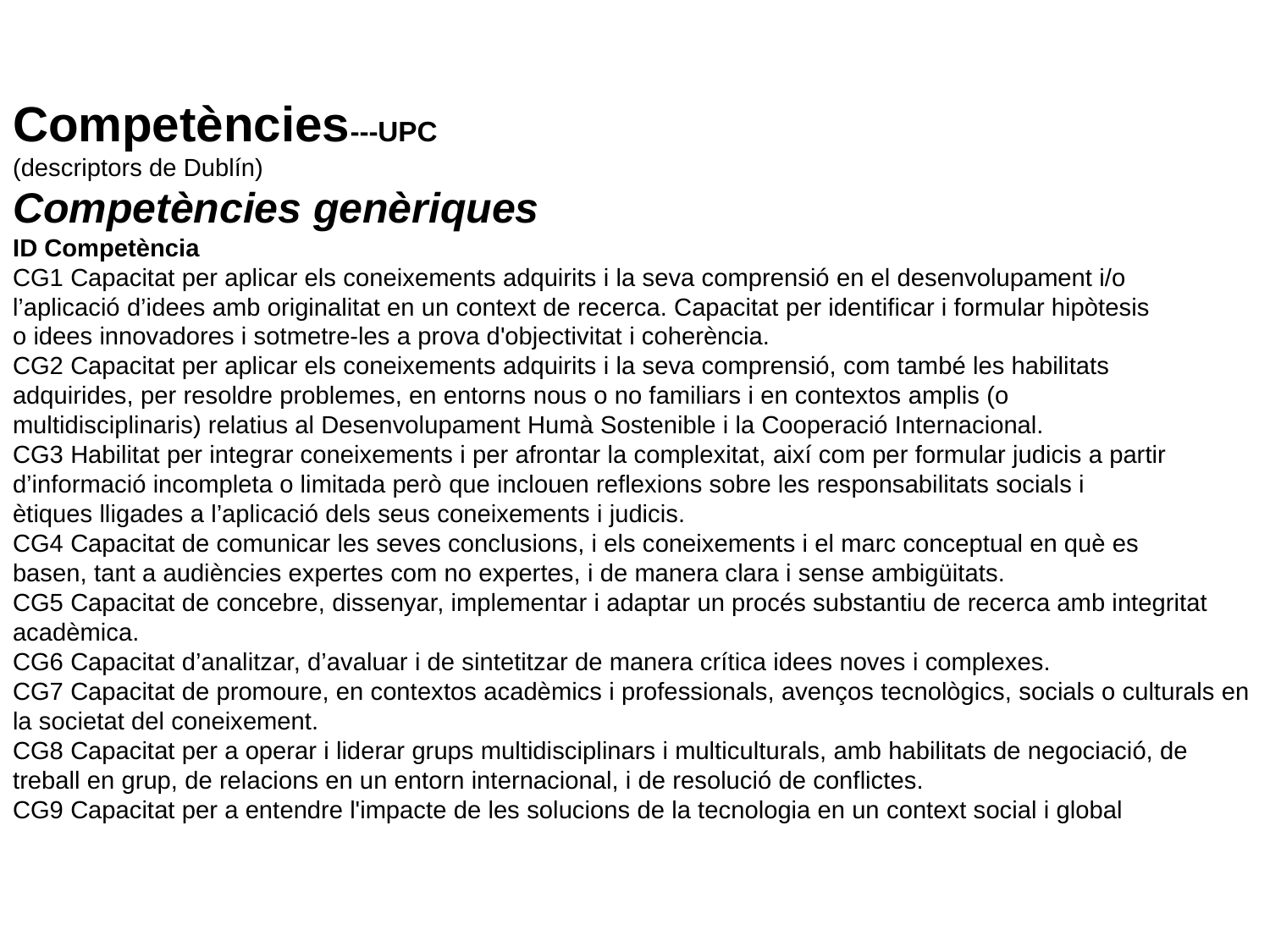

Competències---UPC
(descriptors de Dublín)
Competències genèriques
ID Competència
CG1 Capacitat per aplicar els coneixements adquirits i la seva comprensió en el desenvolupament i/o
l’aplicació d’idees amb originalitat en un context de recerca. Capacitat per identificar i formular hipòtesis
o idees innovadores i sotmetre-les a prova d'objectivitat i coherència.
CG2 Capacitat per aplicar els coneixements adquirits i la seva comprensió, com també les habilitats
adquirides, per resoldre problemes, en entorns nous o no familiars i en contextos amplis (o
multidisciplinaris) relatius al Desenvolupament Humà Sostenible i la Cooperació Internacional.
CG3 Habilitat per integrar coneixements i per afrontar la complexitat, així com per formular judicis a partir d’informació incompleta o limitada però que inclouen reflexions sobre les responsabilitats socials i
ètiques lligades a l’aplicació dels seus coneixements i judicis.
CG4 Capacitat de comunicar les seves conclusions, i els coneixements i el marc conceptual en què es
basen, tant a audiències expertes com no expertes, i de manera clara i sense ambigüitats.
CG5 Capacitat de concebre, dissenyar, implementar i adaptar un procés substantiu de recerca amb integritat acadèmica.
CG6 Capacitat d’analitzar, d’avaluar i de sintetitzar de manera crítica idees noves i complexes.
CG7 Capacitat de promoure, en contextos acadèmics i professionals, avenços tecnològics, socials o culturals en la societat del coneixement.
CG8 Capacitat per a operar i liderar grups multidisciplinars i multiculturals, amb habilitats de negociació, de treball en grup, de relacions en un entorn internacional, i de resolució de conflictes.
CG9 Capacitat per a entendre l'impacte de les solucions de la tecnologia en un context social i global